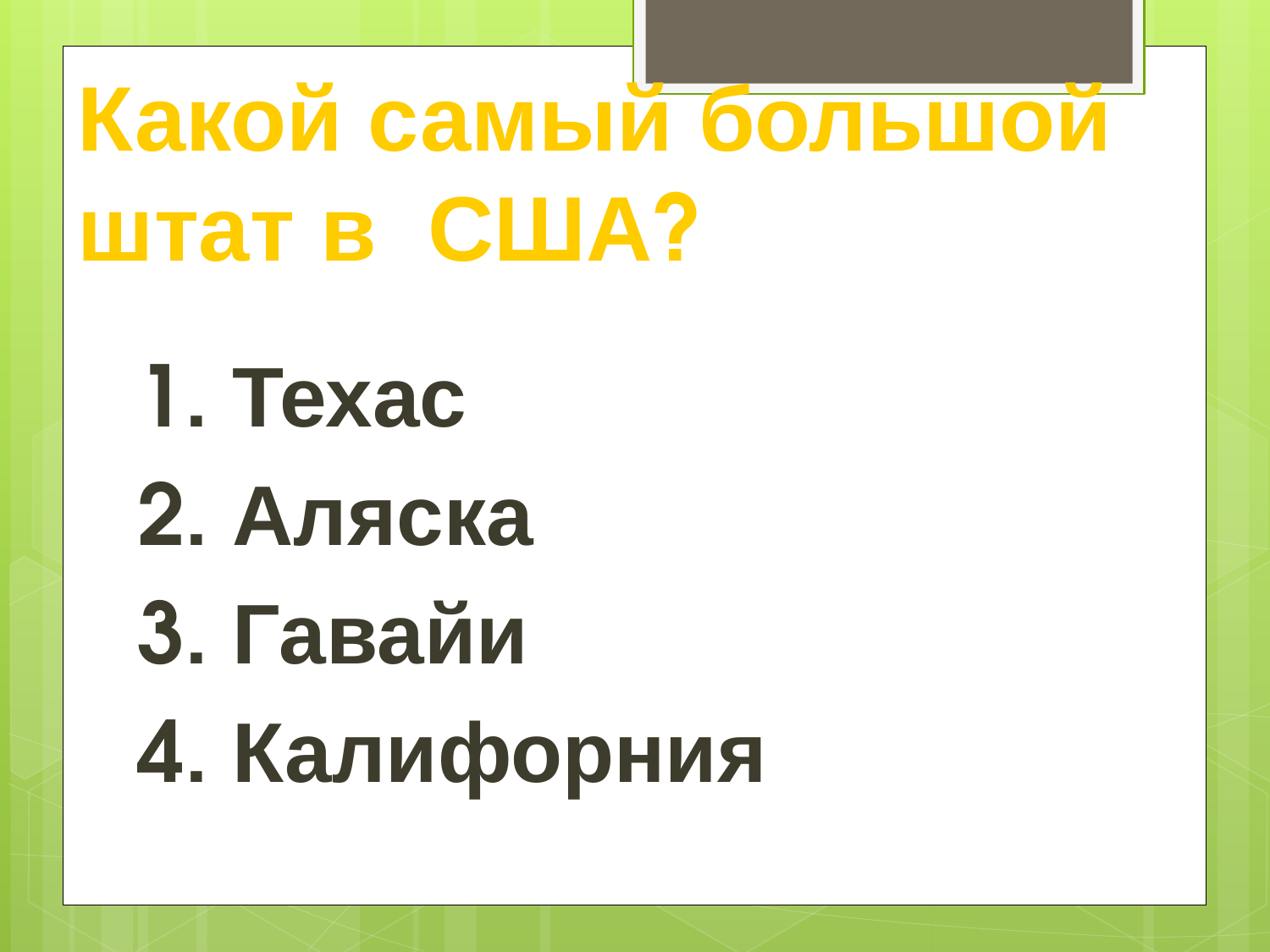

# Какой самый большой штат в  США?
1. Техас
2. Аляска
3. Гавайи
4. Калифорния